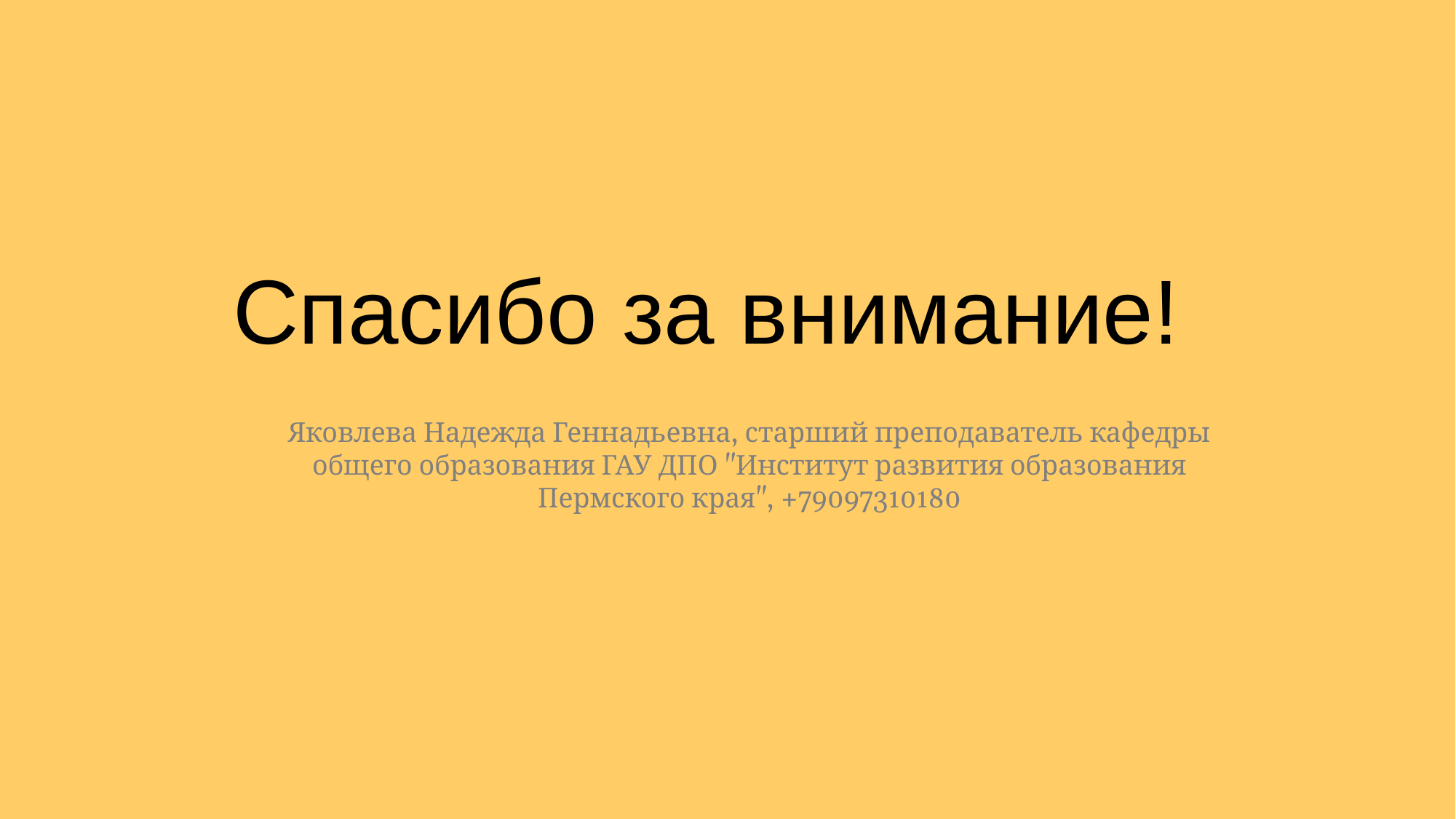

Спасибо за внимание!
Яковлева Надежда Геннадьевна, старший преподаватель кафедры общего образования ГАУ ДПО "Институт развития образования Пермского края", +79097310180